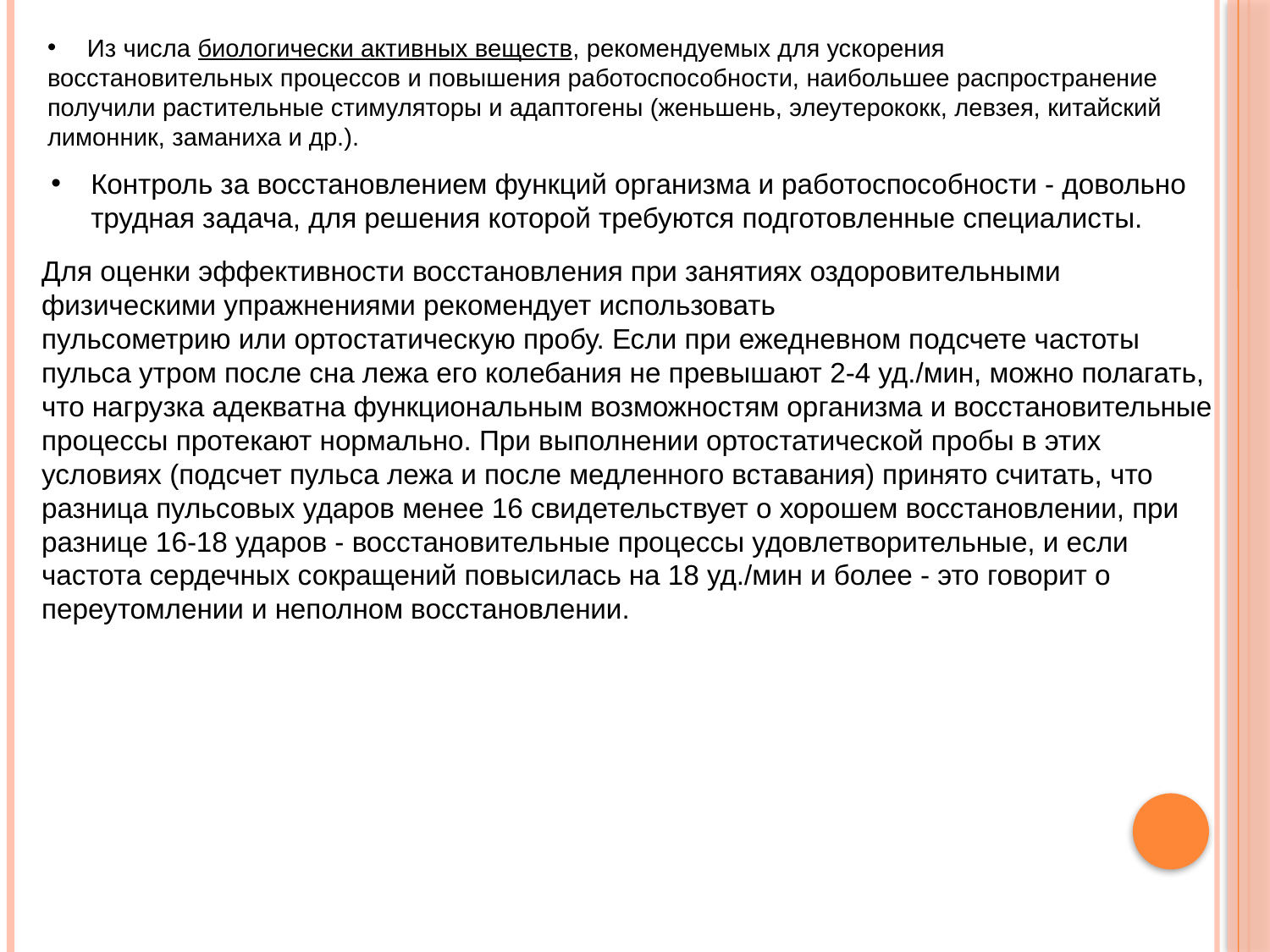

Из числа биологически активных веществ, рекомендуемых для ускорения
восстановительных процессов и повышения работоспособности, наибольшее распространение получили растительные стимуляторы и адаптогены (женьшень, элеутерококк, левзея, китайский лимонник, заманиха и др.).
Контроль за восстановлением функций организма и работоспособности - довольно трудная задача, для решения которой требуются подготовленные специалисты.
Для оценки эффективности восстановления при занятиях оздоровительными физическими упражнениями рекомендует использовать
пульсометрию или ортостатическую пробу. Если при ежедневном подсчете частоты
пульса утром после сна лежа его колебания не превышают 2-4 уд./мин, можно полагать,
что нагрузка адекватна функциональным возможностям организма и восстановительные процессы протекают нормально. При выполнении ортостатической пробы в этих
условиях (подсчет пульса лежа и после медленного вставания) принято считать, что
разница пульсовых ударов менее 16 свидетельствует о хорошем восстановлении, при
разнице 16-18 ударов - восстановительные процессы удовлетворительные, и если частота сердечных сокращений повысилась на 18 уд./мин и более - это говорит о переутомлении и неполном восстановлении.